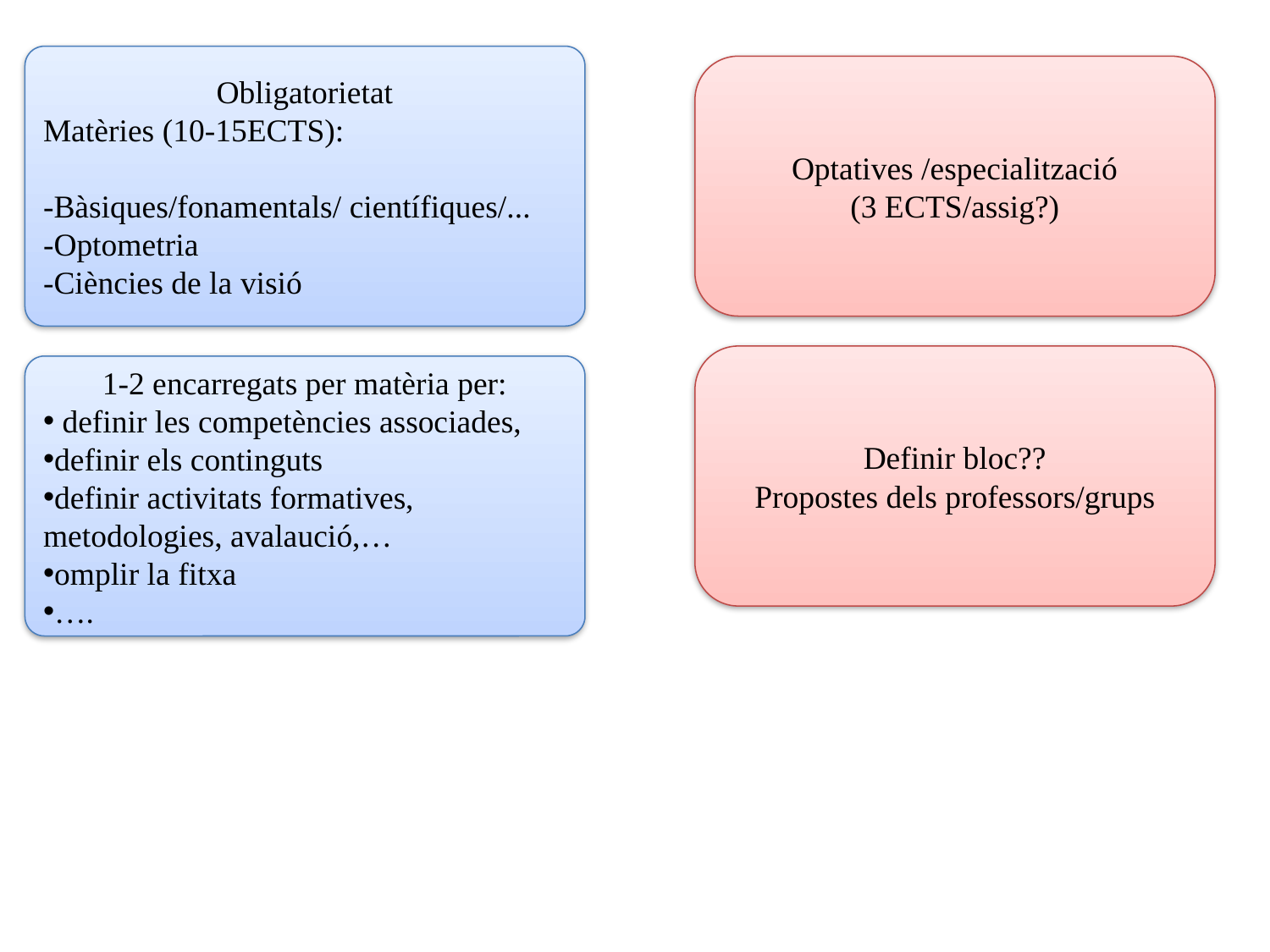

Obligatorietat
Matèries (10-15ECTS):

-Bàsiques/fonamentals/ científiques/...
-Optometria
-Ciències de la visió
Optatives /especialització
(3 ECTS/assig?)
Definir bloc??
Propostes dels professors/grups
1-2 encarregats per matèria per:
 definir les competències associades,
definir els continguts
definir activitats formatives, metodologies, avalaució,…
omplir la fitxa
….